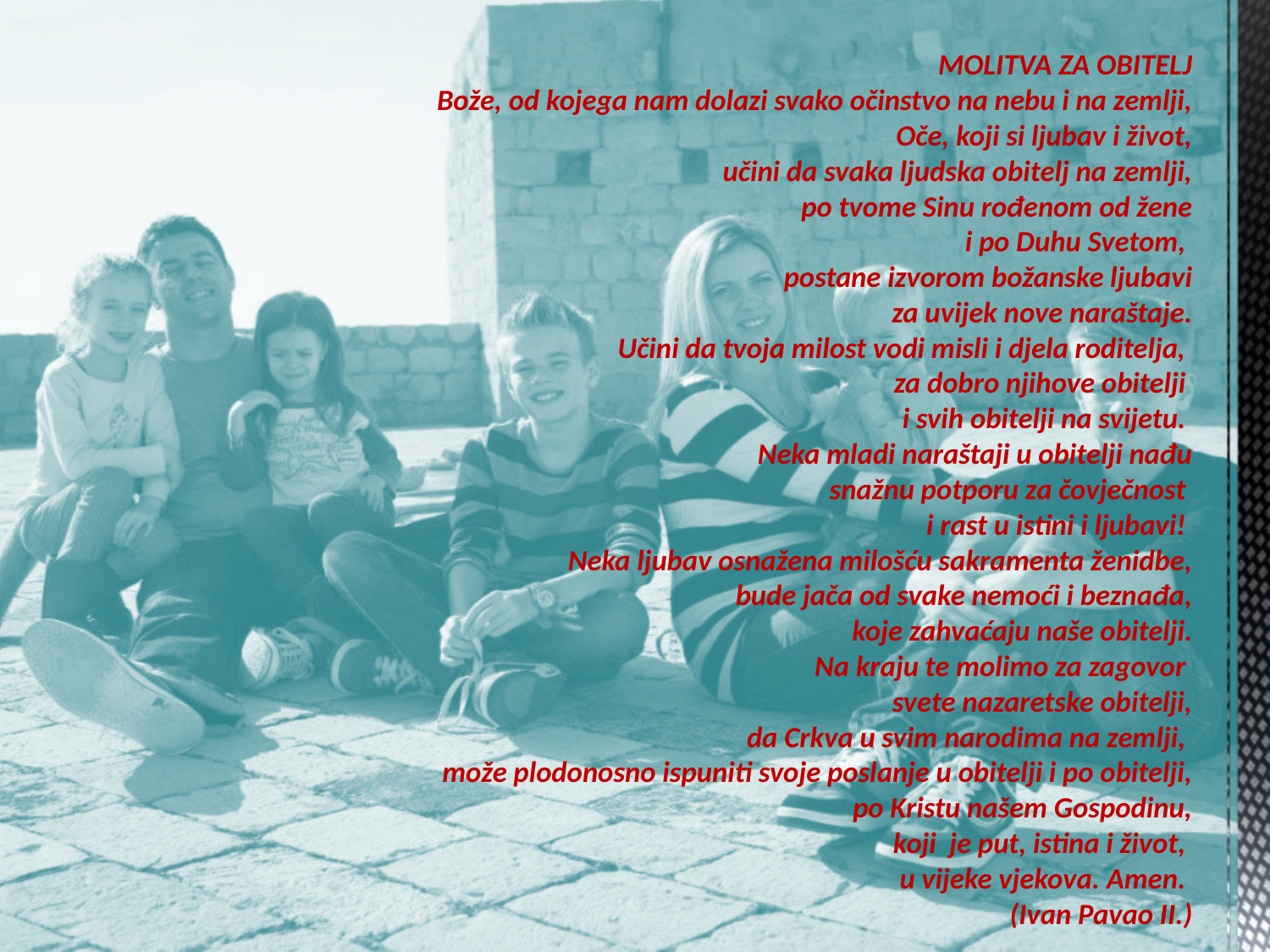

# MOLITVA ZA OBITELJ Bože, od kojega nam dolazi svako očinstvo na nebu i na zemlji, Oče, koji si ljubav i život, učini da svaka ljudska obitelj na zemlji, po tvome Sinu rođenom od žene i po Duhu Svetom, postane izvorom božanske ljubavi za uvijek nove naraštaje. Učini da tvoja milost vodi misli i djela roditelja, za dobro njihove obitelji i svih obitelji na svijetu. Neka mladi naraštaji u obitelji nađu snažnu potporu za čovječnost i rast u istini i ljubavi! Neka ljubav osnažena milošću sakramenta ženidbe, bude jača od svake nemoći i beznađa, koje zahvaćaju naše obitelji. Na kraju te molimo za zagovor svete nazaretske obitelji, da Crkva u svim narodima na zemlji, može plodonosno ispuniti svoje poslanje u obitelji i po obitelji, po Kristu našem Gospodinu, koji  je put, istina i život, u vijeke vjekova. Amen. (Ivan Pavao II.)